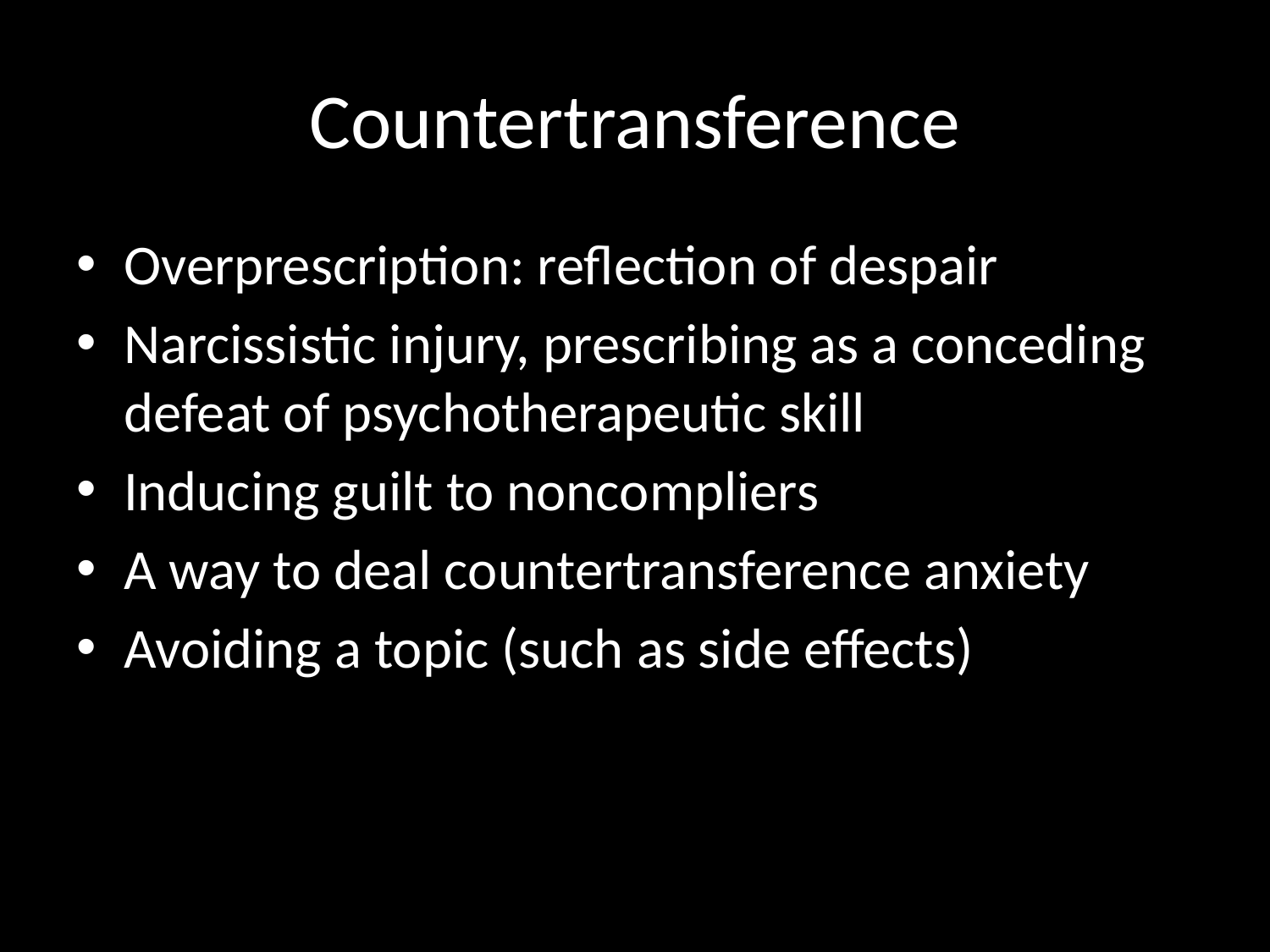

# Countertransference
Overprescription: reflection of despair
Narcissistic injury, prescribing as a conceding defeat of psychotherapeutic skill
Inducing guilt to noncompliers
A way to deal countertransference anxiety
Avoiding a topic (such as side effects)